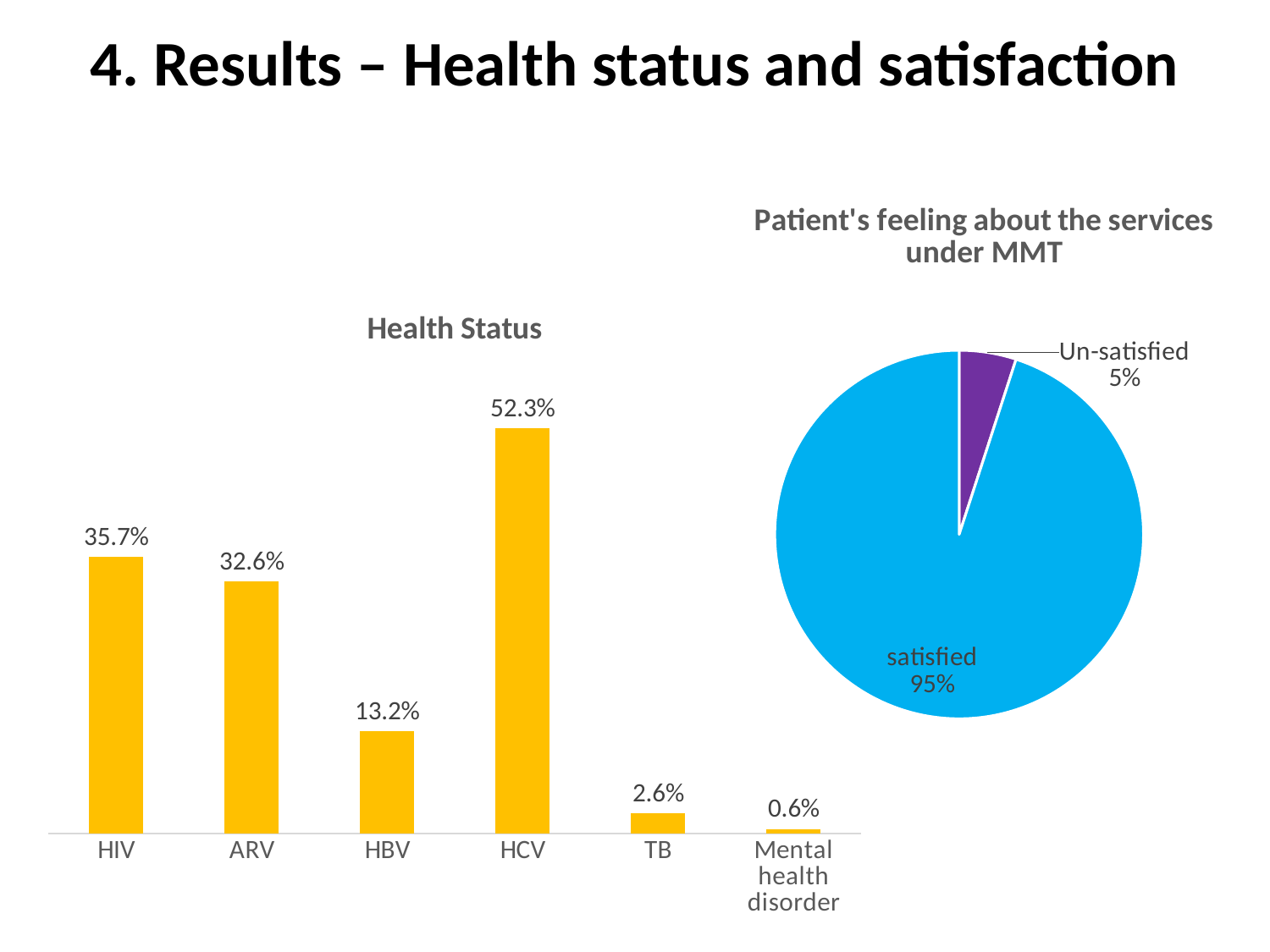

4. Results – Health status and satisfaction

### Chart: Patient's feeling about the services under MMT

| Category |  |
|---|---|
| Un-satisfied | 0.05 |
| satisfied | 0.95 |

### Chart: Health Status

| Category |  |
|---|---|
| HIV | 0.357 |
| ARV | 0.326 |
| HBV | 0.132 |
| HCV | 0.523 |
| TB | 0.026 |
| Mental health disorder | 0.006 |